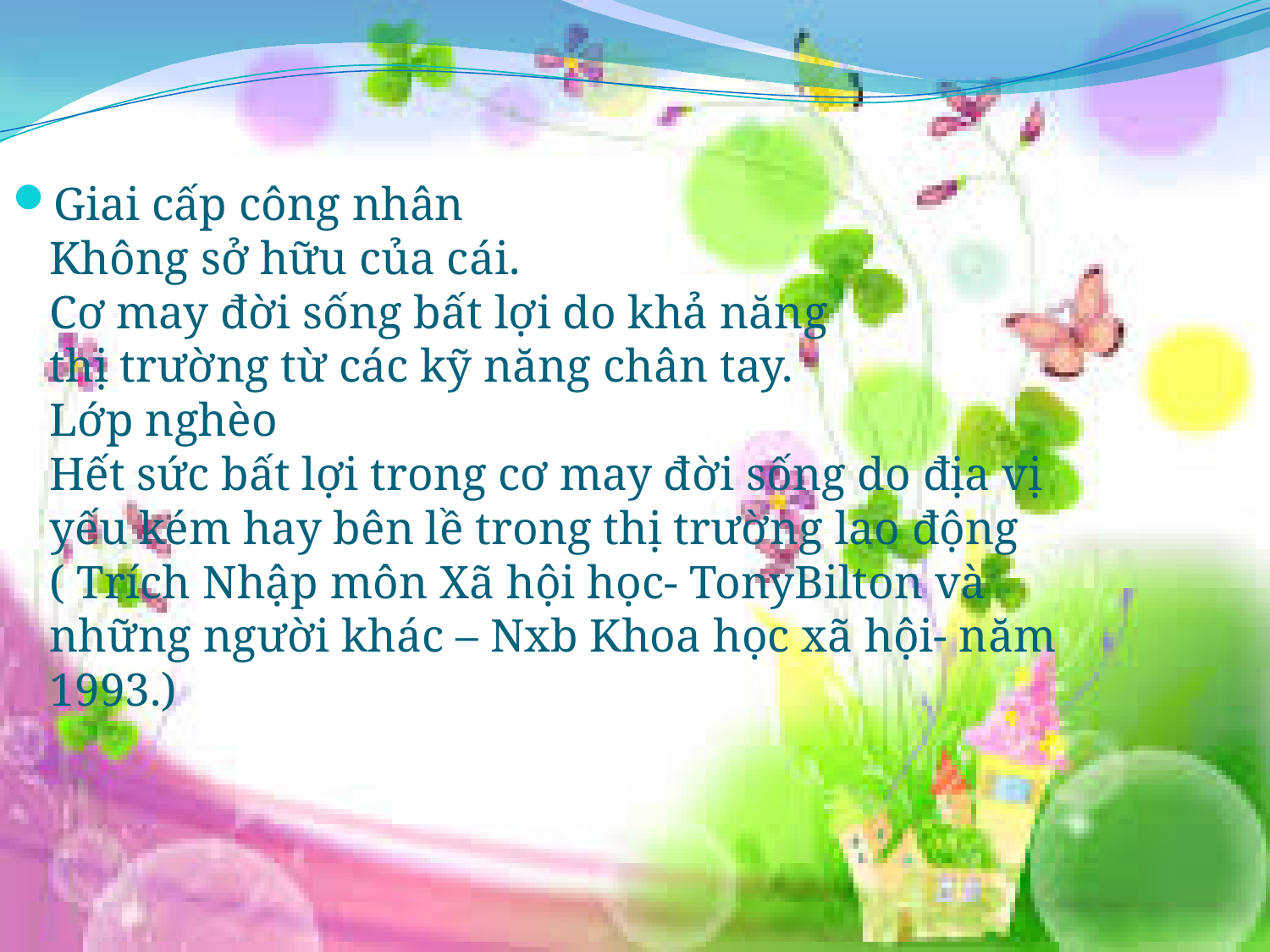

Giai cấp công nhân
Không sở hữu của cái.
Cơ may đời sống bất lợi do khả năng 
thị trường từ các kỹ năng chân tay.
Lớp nghèo
Hết sức bất lợi trong cơ may đời sống do địa vị yếu kém hay bên lề trong thị trường lao động
( Trích Nhập môn Xã hội học- TonyBilton và những người khác – Nxb Khoa học xã hội- năm 1993.)